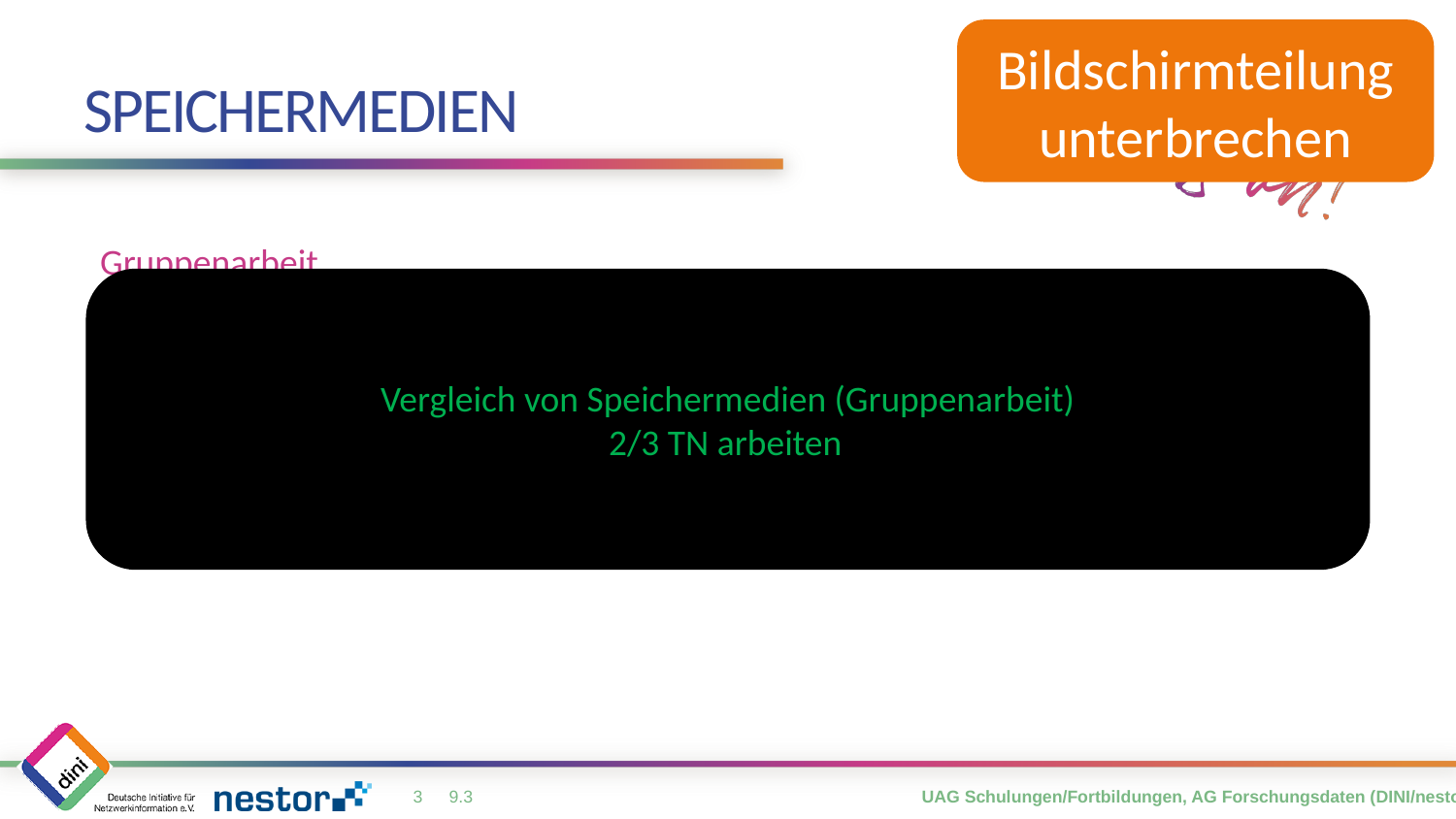

Bildschirmteilung unterbrechen
# Speichermedien
Gruppenarbeit
Vergleich von Speichermedien (Gruppenarbeit)
2/3 TN arbeiten
Bewertet die verschiedenen Speichermedien.
3
9.3